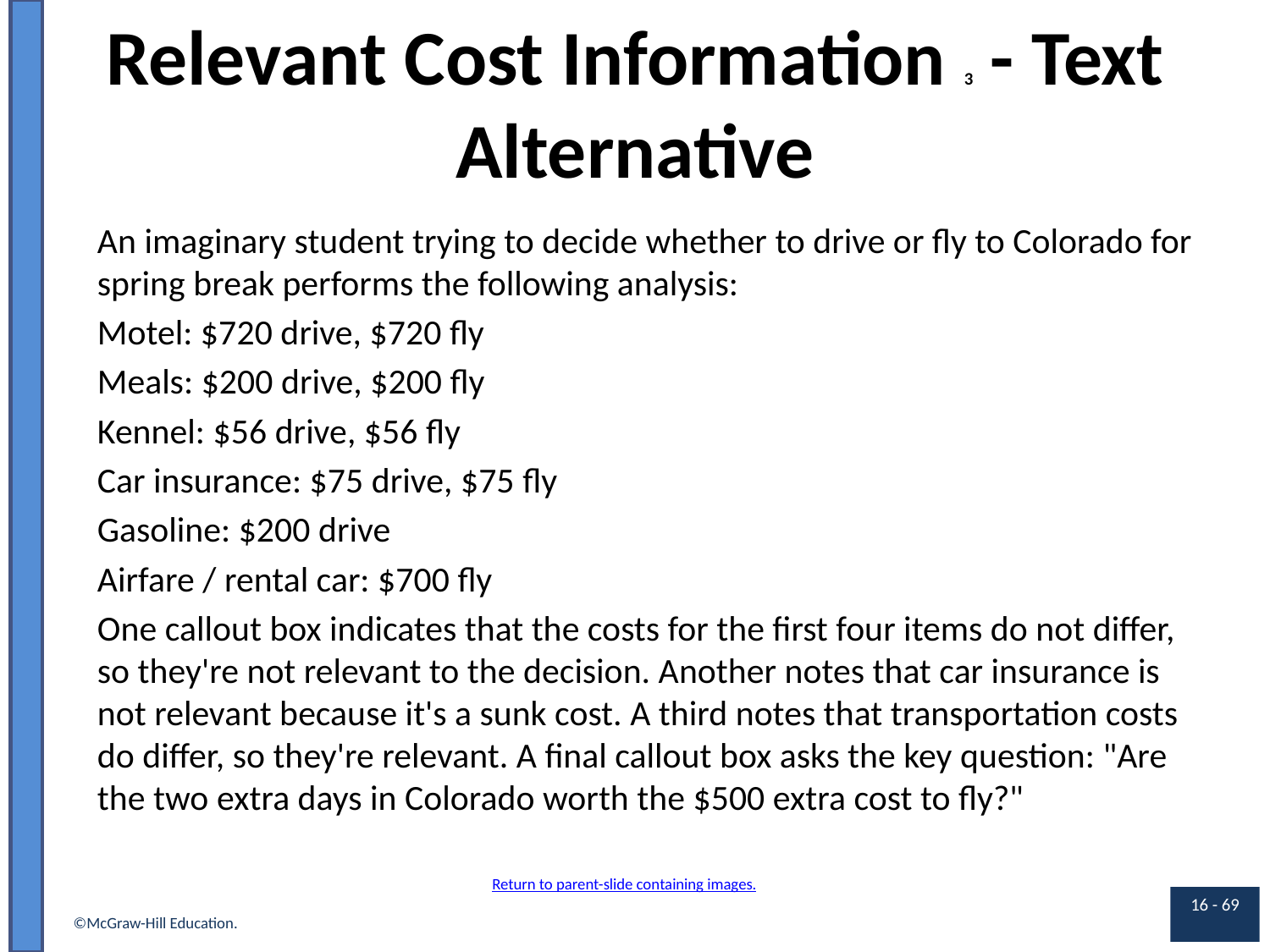

# Relevant Cost Information 3 - Text Alternative
An imaginary student trying to decide whether to drive or fly to Colorado for spring break performs the following analysis:
Motel: $720 drive, $720 fly
Meals: $200 drive, $200 fly
Kennel: $56 drive, $56 fly
Car insurance: $75 drive, $75 fly
Gasoline: $200 drive
Airfare / rental car: $700 fly
One callout box indicates that the costs for the first four items do not differ, so they're not relevant to the decision. Another notes that car insurance is not relevant because it's a sunk cost. A third notes that transportation costs do differ, so they're relevant. A final callout box asks the key question: "Are the two extra days in Colorado worth the $500 extra cost to fly?"
Return to parent-slide containing images.